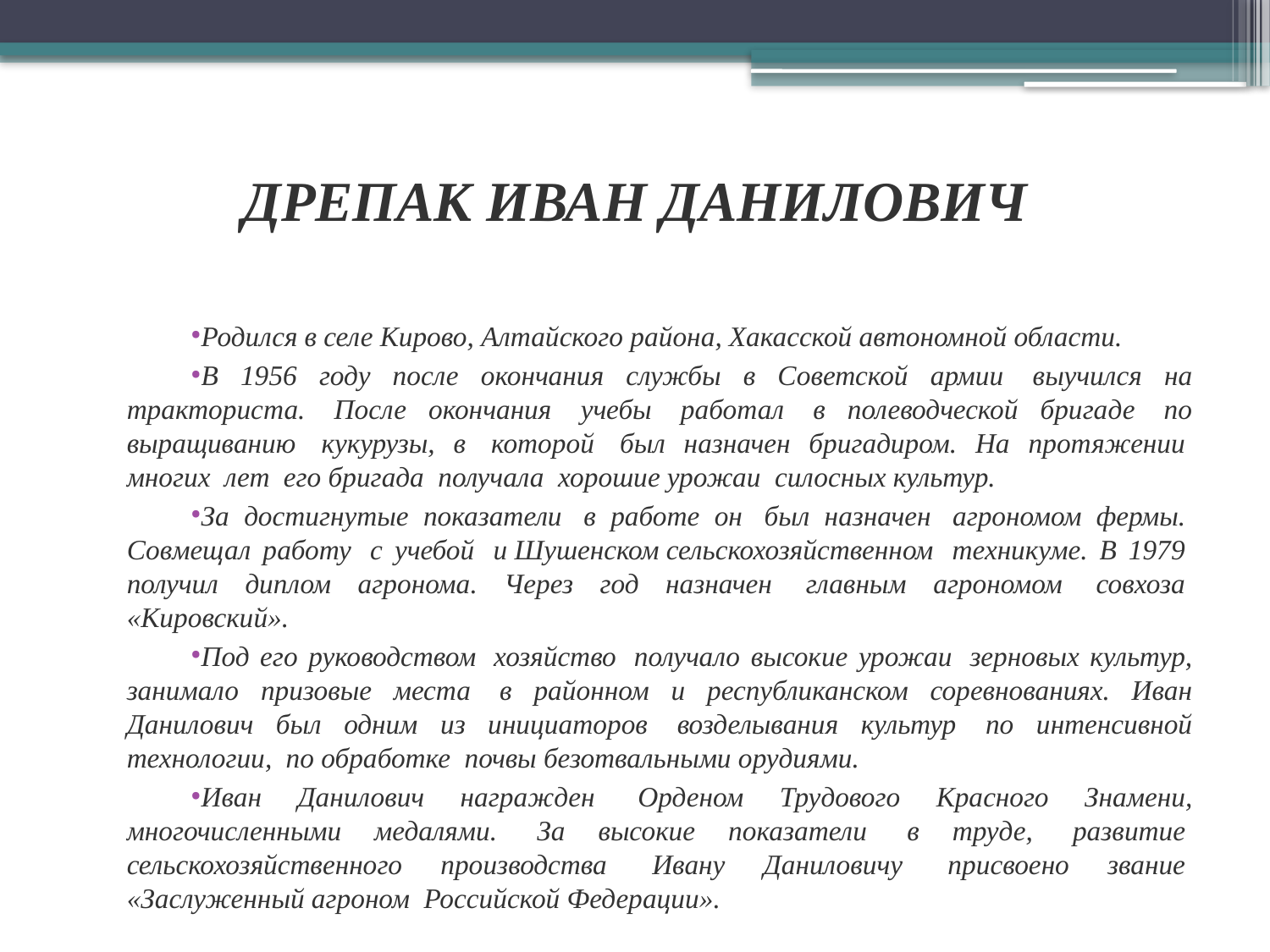

# ДРЕПАК ИВАН ДАНИЛОВИЧ
Родился в селе Кирово, Алтайского района, Хакасской автономной области.
В 1956 году после окончания службы в Советской армии  выучился на тракториста.  После окончания  учебы  работал  в полеводческой бригаде  по выращиванию  кукурузы, в  которой  был назначен бригадиром. На протяжении  многих  лет  его бригада  получала  хорошие урожаи  силосных культур.
За достигнутые показатели  в работе он  был назначен  агрономом фермы.  Совмещал работу  с учебой  и Шушенском сельскохозяйственном  техникуме. В 1979  получил диплом агронома. Через год назначен  главным агрономом  совхоза  «Кировский».
Под его руководством  хозяйство  получало высокие урожаи  зерновых культур, занимало призовые места  в районном и республиканском соревнованиях. Иван Данилович был одним из инициаторов  возделывания культур  по интенсивной технологии,  по обработке  почвы безотвальными орудиями.
Иван Данилович награжден  Орденом Трудового Красного Знамени, многочисленными медалями.  За высокие показатели  в труде,  развитие  сельскохозяйственного производства  Ивану Даниловичу  присвоено звание  «Заслуженный агроном  Российской Федерации».